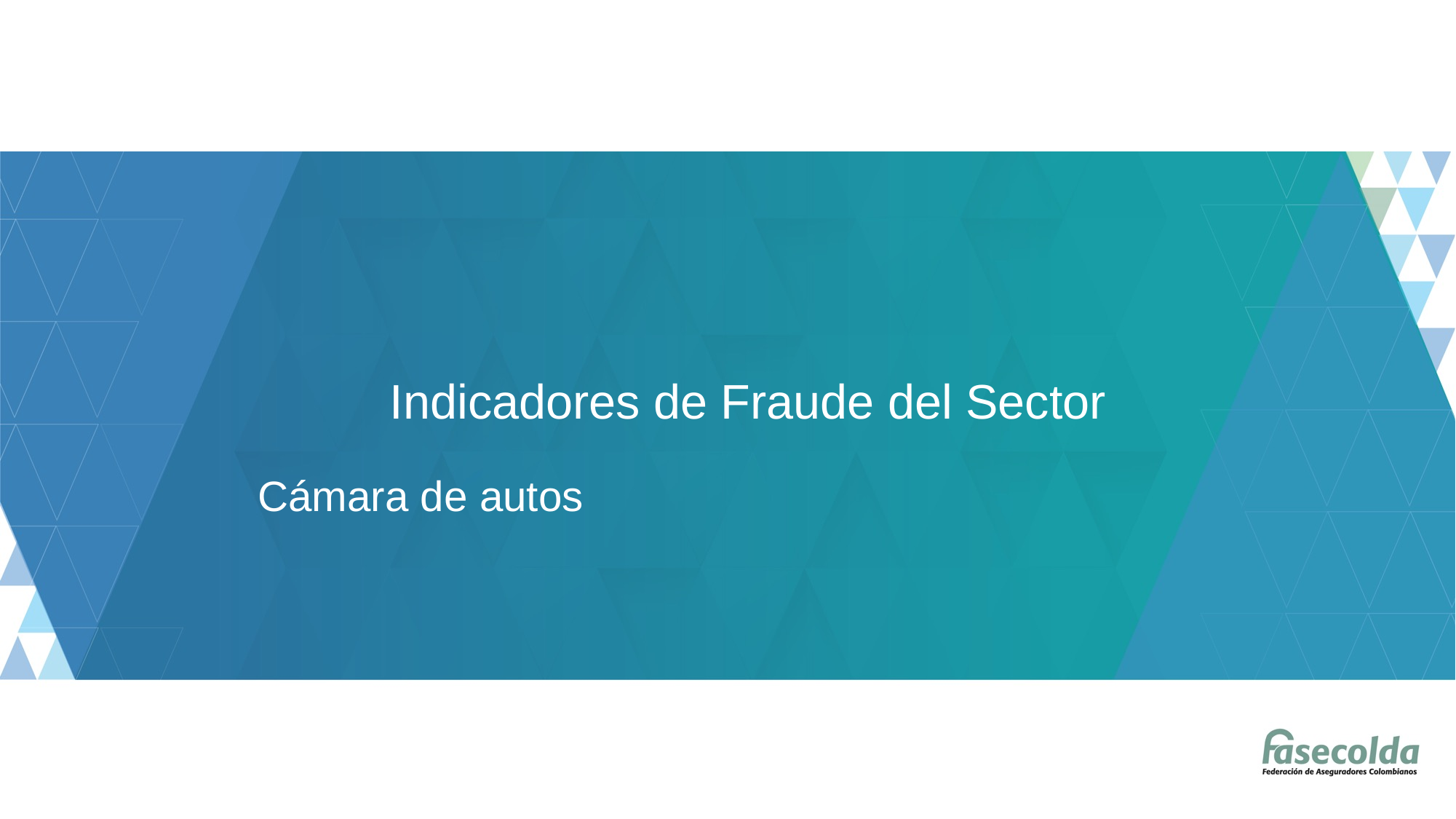

Indicadores de Fraude del Sector
# Cámara de autos